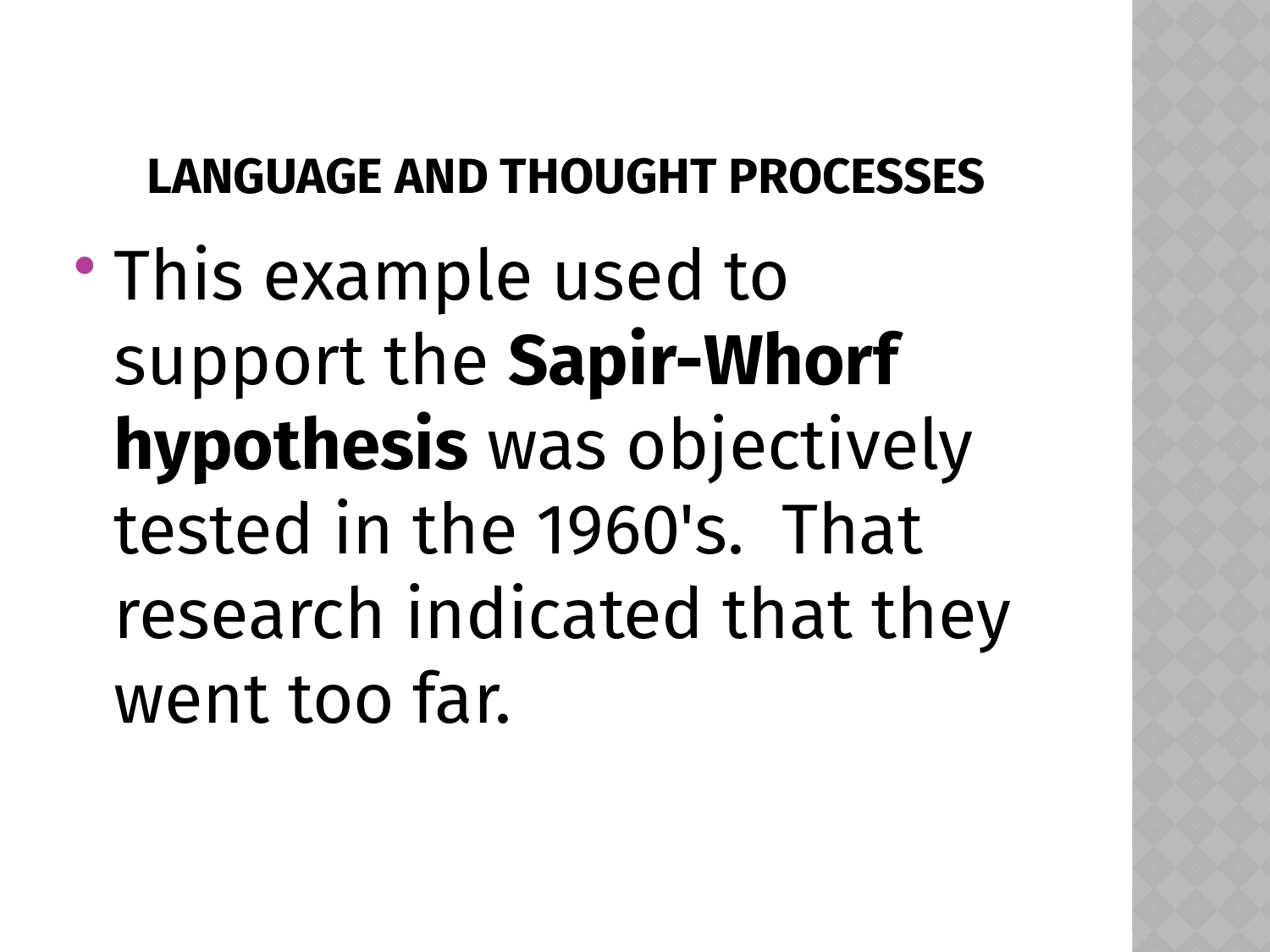

# Language and thought processes
This example used to support the Sapir-Whorf hypothesis was objectively tested in the 1960's.  That research indicated that they went too far.